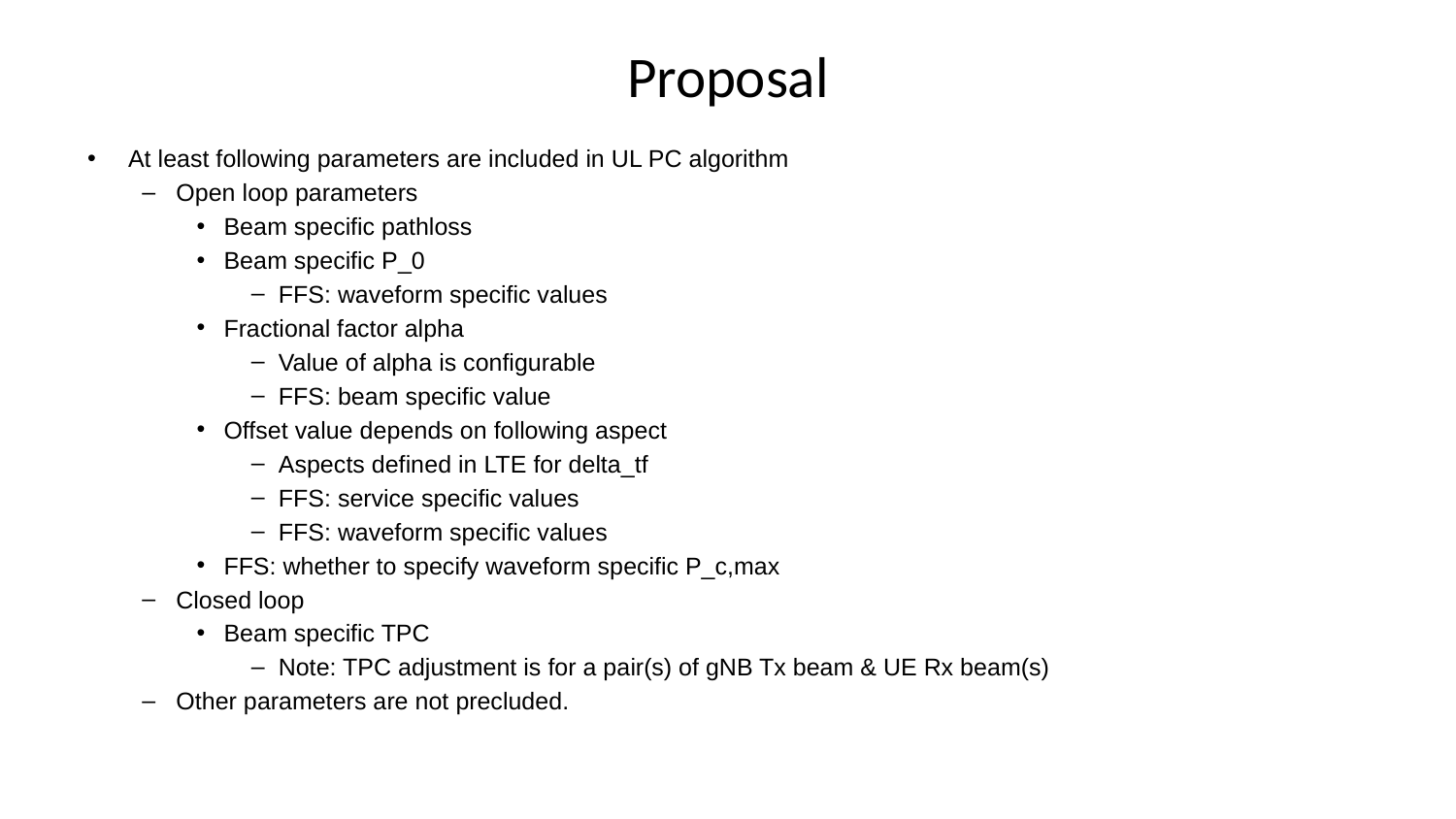

# Proposal
At least following parameters are included in UL PC algorithm
Open loop parameters
Beam specific pathloss
Beam specific P_0
FFS: waveform specific values
Fractional factor alpha
Value of alpha is configurable
FFS: beam specific value
Offset value depends on following aspect
Aspects defined in LTE for delta_tf
FFS: service specific values
FFS: waveform specific values
FFS: whether to specify waveform specific P_c,max
Closed loop
Beam specific TPC
Note: TPC adjustment is for a pair(s) of gNB Tx beam & UE Rx beam(s)
Other parameters are not precluded.